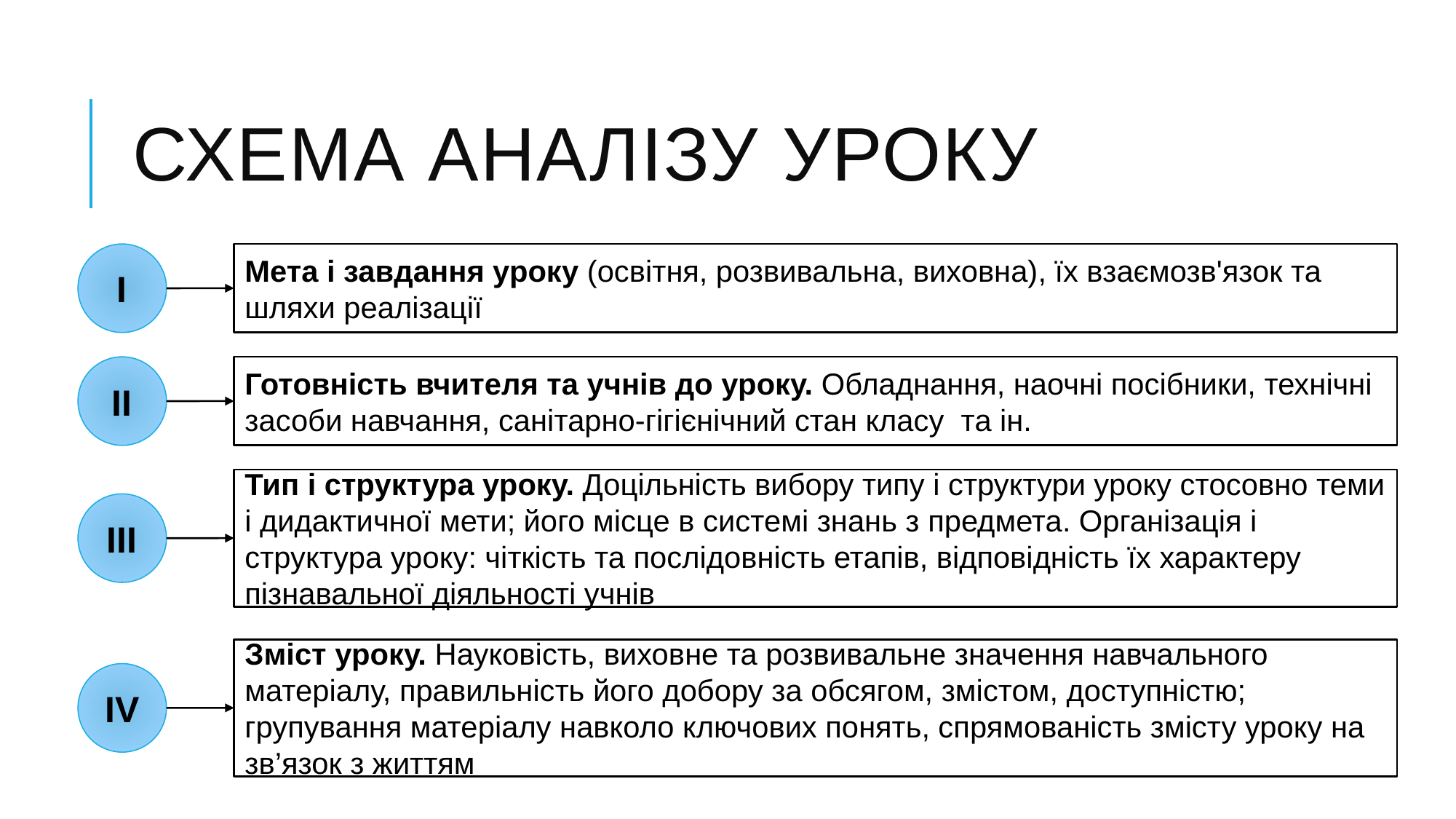

# Схема аналізу уроку
І
Мета і завдання уроку (освітня, розвивальна, виховна), їх взаємозв'язок та шляхи реалізації
ІІ
Готовність вчителя та учнів до уроку. Обладнання, наочні посібники, технічні засоби навчання, санітарно-гігієнічний стан класу  та ін.
Тип і структура уроку. Доцільність вибору типу і структури уроку стосовно теми і дидактичної мети; його місце в системі знань з предмета. Організація і структура уроку: чіткість та послідовність етапів, відповідність їх характеру пізнавальної діяльності учнів
ІІІ
Зміст уроку. Науковість, виховне та розвивальне значення навчального матеріалу, правильність його добору за обсягом, змістом, доступністю; групування матеріалу навколо ключових понять, спрямованість змісту уроку на зв’язок з життям
IV